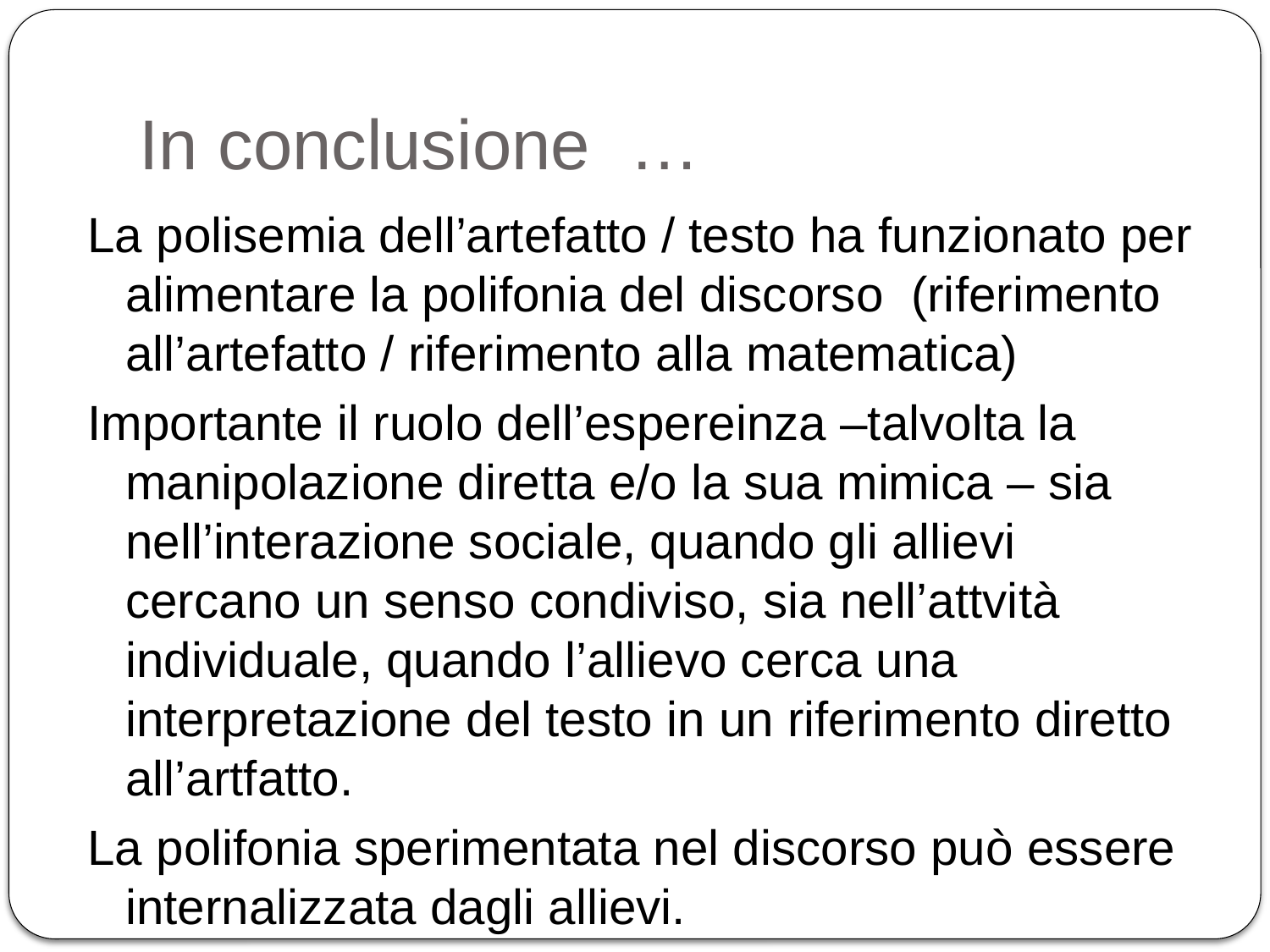

# In conclusione  …
La polisemia dell’artefatto / testo ha funzionato per alimentare la polifonia del discorso  (riferimento all’artefatto / riferimento alla matematica)
Importante il ruolo dell’espereinza –talvolta la manipolazione diretta e/o la sua mimica – sia nell’interazione sociale, quando gli allievi cercano un senso condiviso, sia nell’attvità individuale, quando l’allievo cerca una interpretazione del testo in un riferimento diretto all’artfatto.
La polifonia sperimentata nel discorso può essere internalizzata dagli allievi.